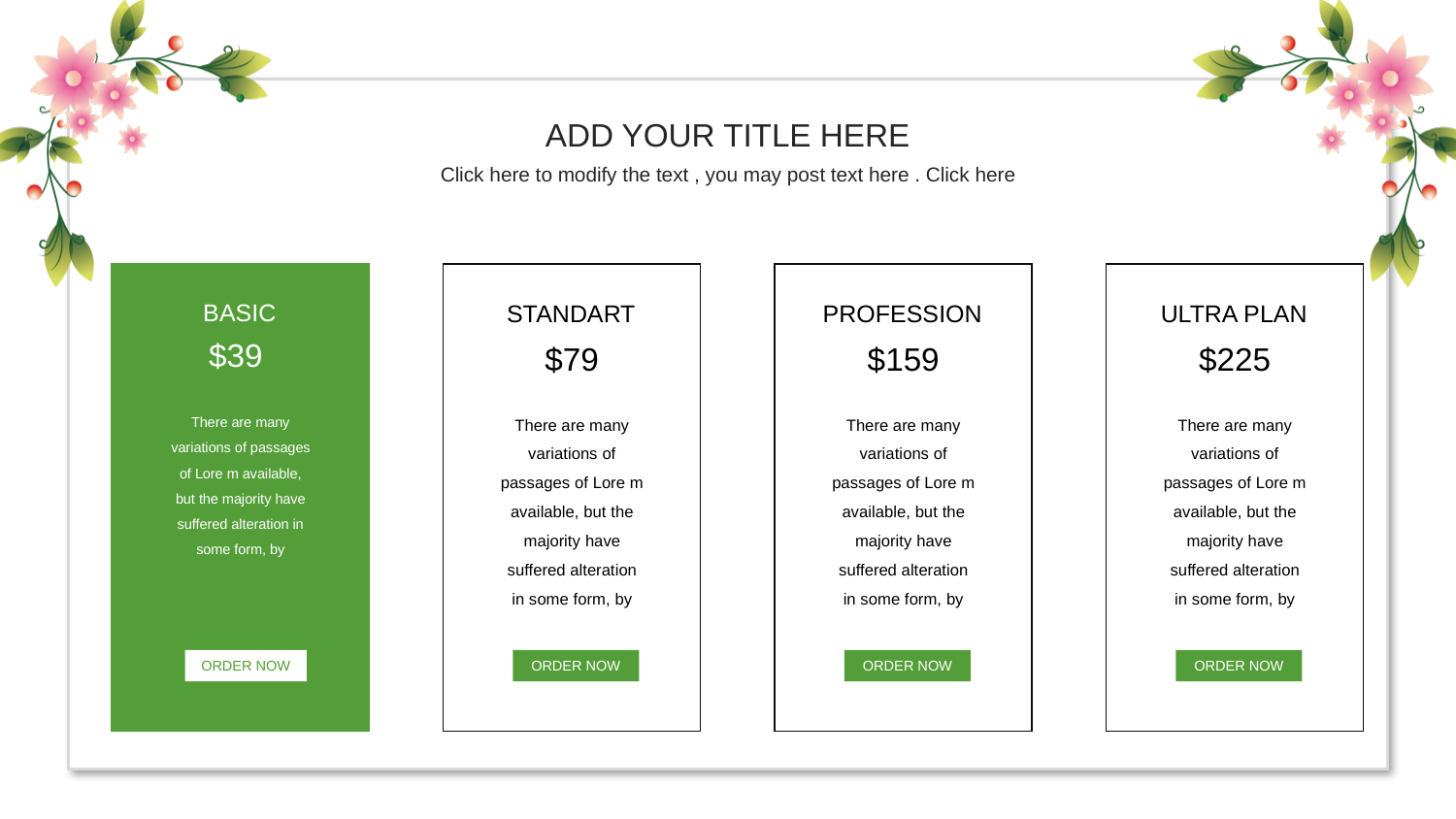

ADD YOUR TITLE HERE
Click here to modify the text , you may post text here . Click here

BASIC
$39
There are many variations of passages of Lore m available, but the majority have suffered alteration in some form, by
ORDER NOW

STANDART
$79
There are many variations of passages of Lore m available, but the majority have suffered alteration in some form, by
ORDER NOW

PROFESSION
$159
There are many variations of passages of Lore m available, but the majority have suffered alteration in some form, by
ORDER NOW

ULTRA PLAN
$225
There are many variations of passages of Lore m available, but the majority have suffered alteration in some form, by
ORDER NOW